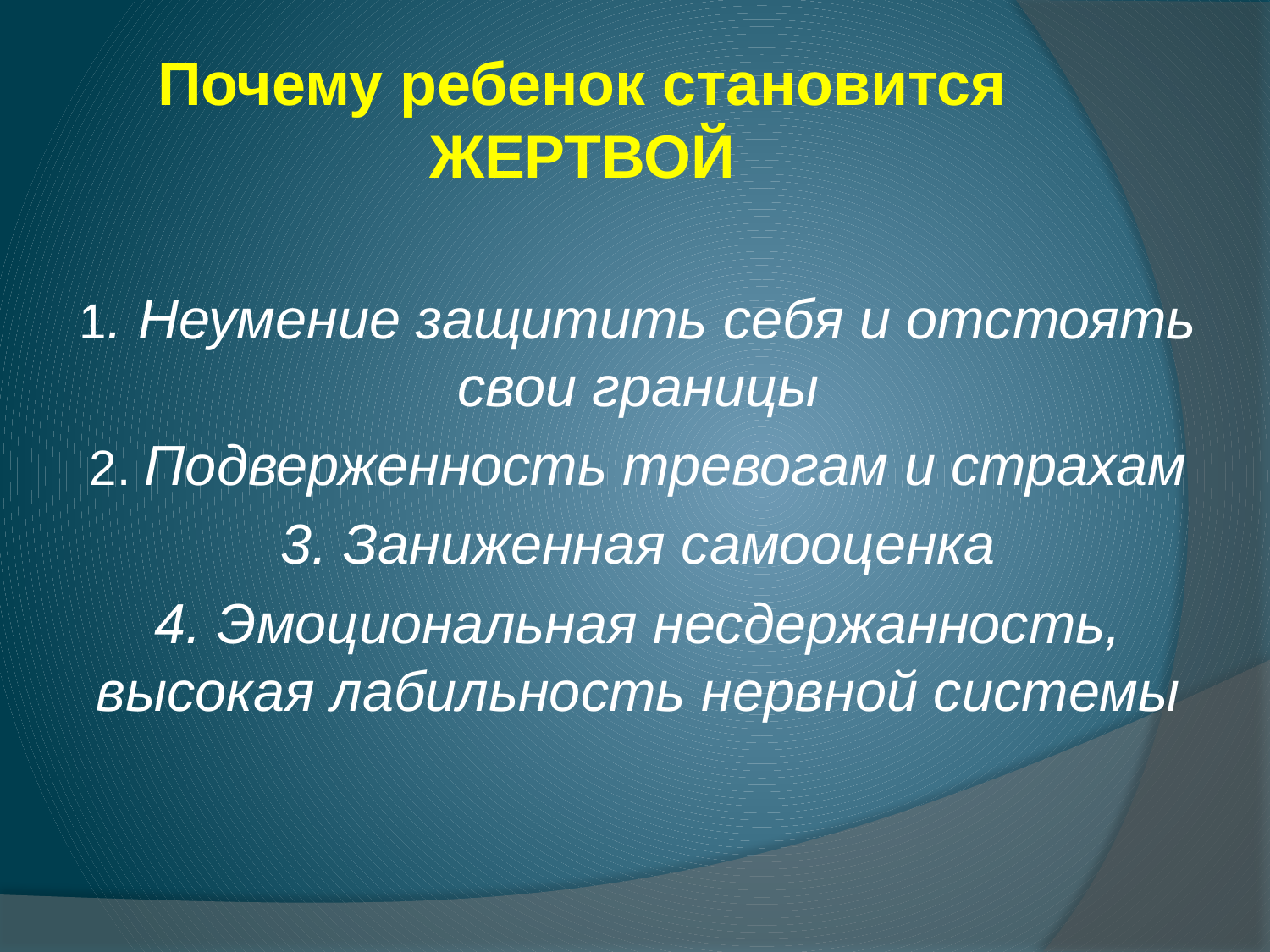

# Почему ребенок становится ЖЕРТВОЙ
1. Неумение защитить себя и отстоять свои границы
2. Подверженность тревогам и страхам
3. Заниженная самооценка
4. Эмоциональная несдержанность, высокая лабильность нервной системы